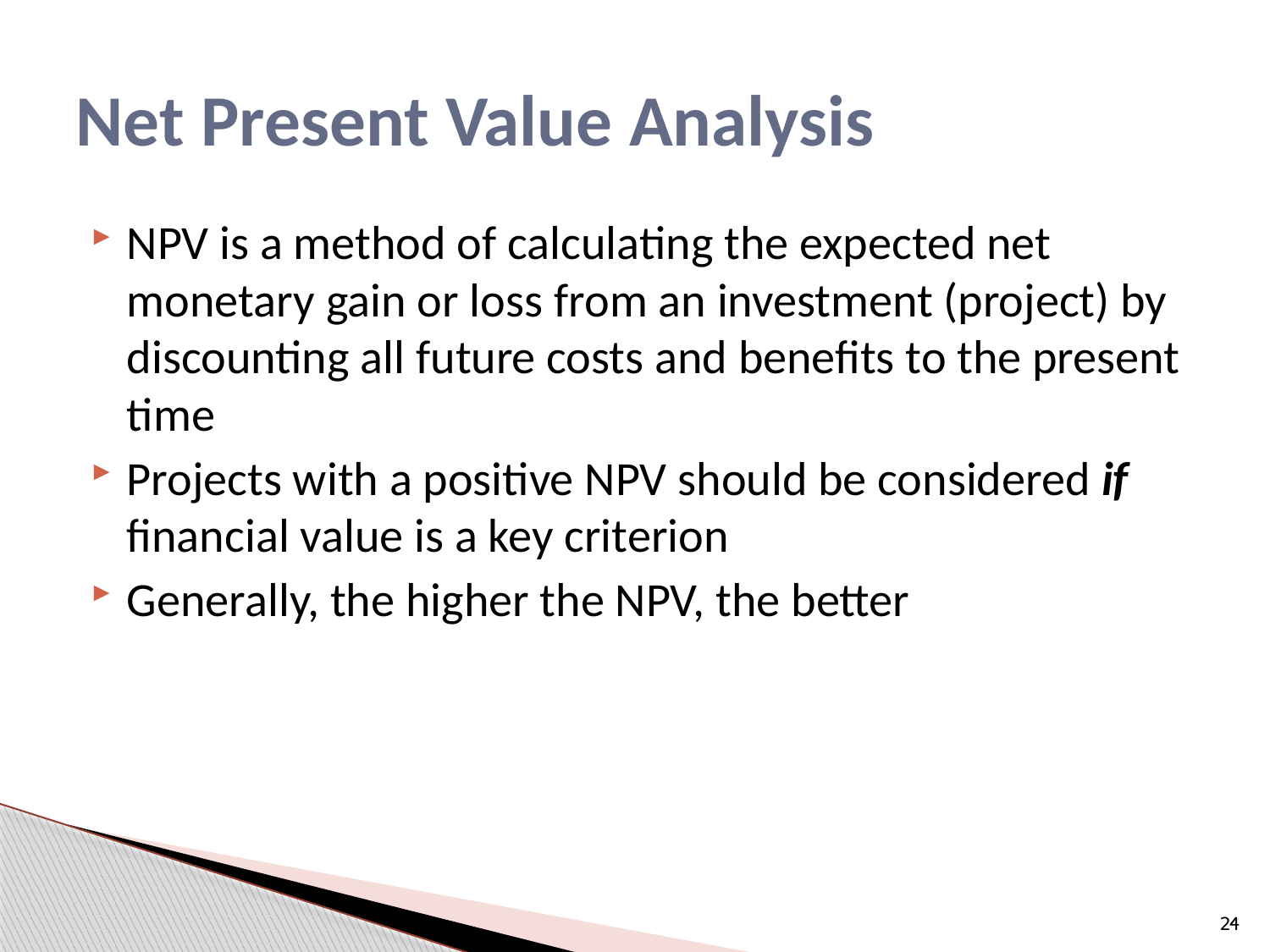

# Net Present Value Analysis
NPV is a method of calculating the expected net monetary gain or loss from an investment (project) by discounting all future costs and benefits to the present time
Projects with a positive NPV should be considered if financial value is a key criterion
Generally, the higher the NPV, the better
24